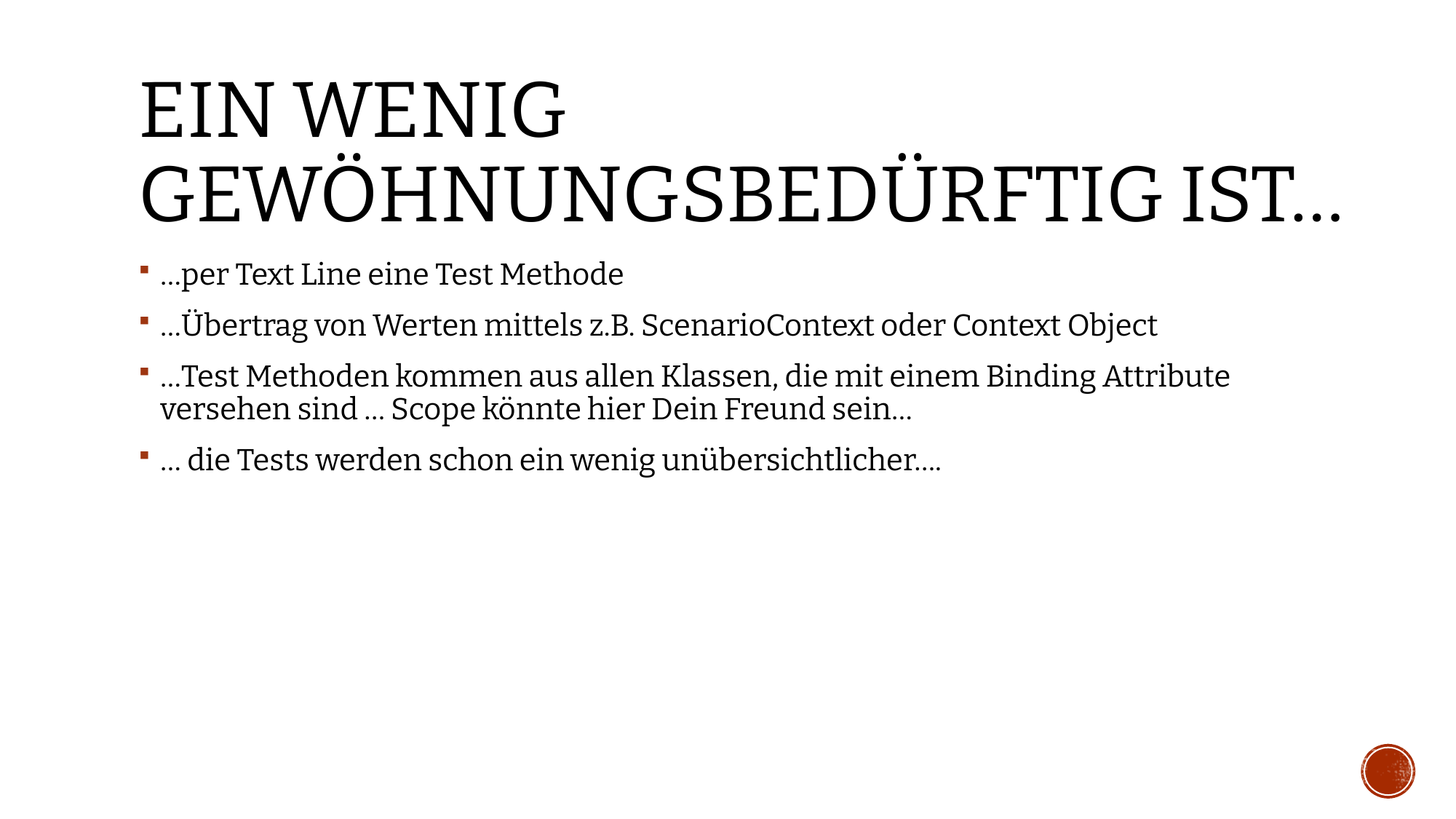

# Ein wenig gewöhnungsbedürftig ist…
…per Text Line eine Test Methode
…Übertrag von Werten mittels z.B. ScenarioContext oder Context Object
…Test Methoden kommen aus allen Klassen, die mit einem Binding Attribute versehen sind … Scope könnte hier Dein Freund sein…
… die Tests werden schon ein wenig unübersichtlicher….